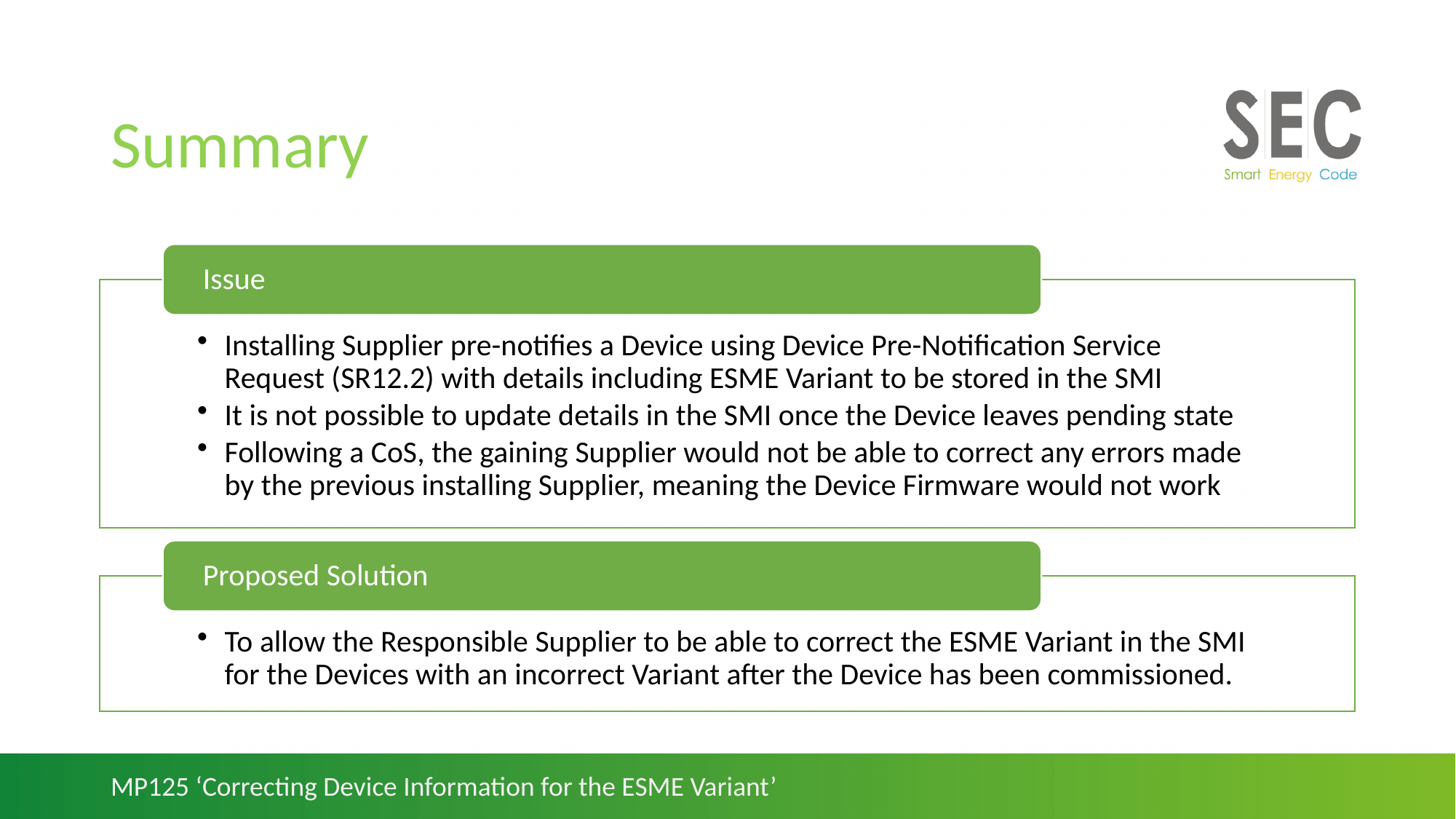

# Summary
Installing Supplier pre-notifies a Device using Device Pre-Notification Service Request (SR12.2) with details including ESME Variant to be stored in the SMI
It is not possible to update details in the SMI once the Device leaves pending state
Following a CoS, the gaining Supplier would not be able to correct any errors made by the previous installing Supplier, meaning the Device Firmware would not work
Issue
To allow the Responsible Supplier to be able to correct the ESME Variant in the SMI for the Devices with an incorrect Variant after the Device has been commissioned.
Proposed Solution
MP125 ‘Correcting Device Information for the ESME Variant’